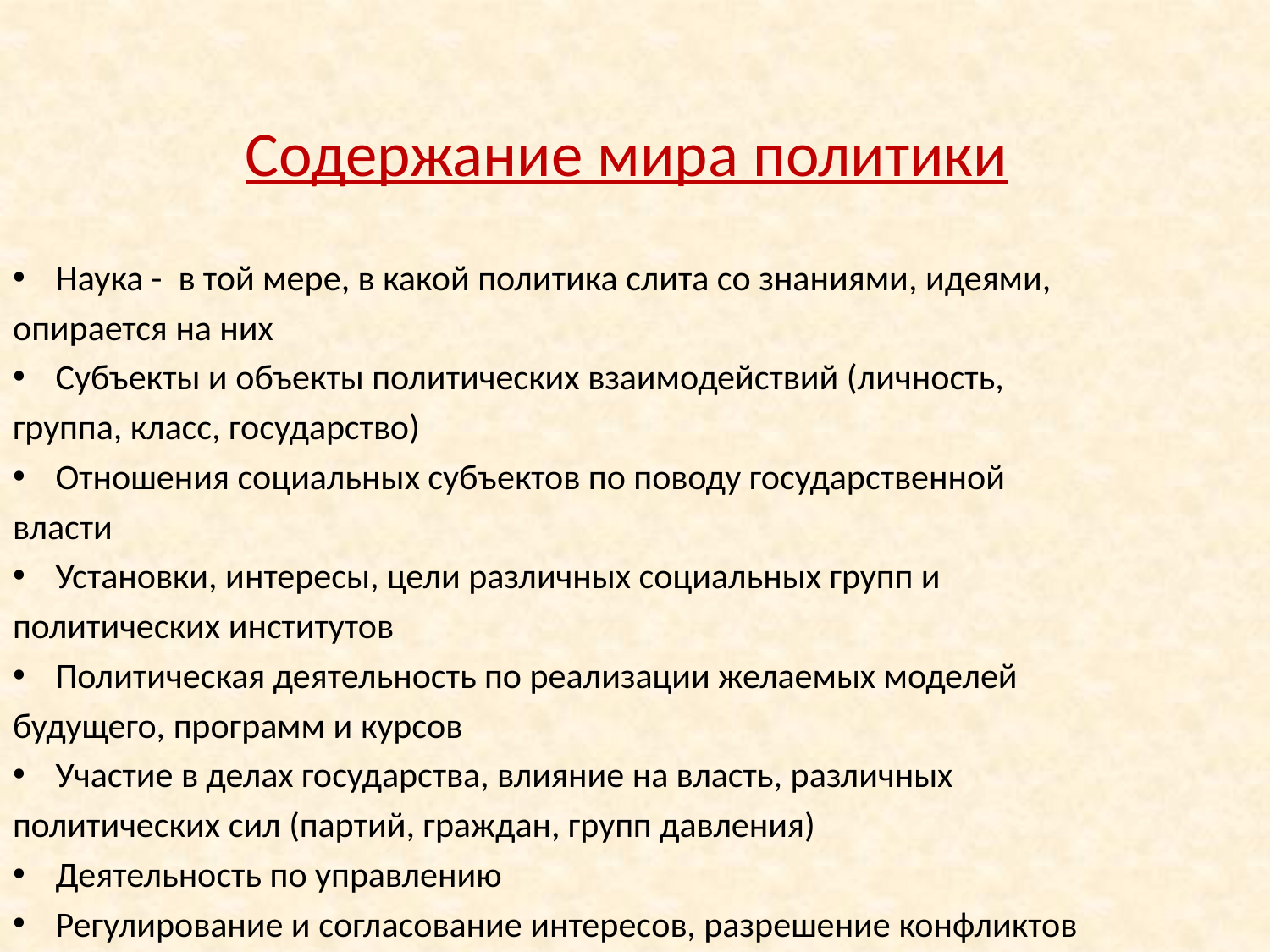

Наука -  в той мере, в какой политика слита со знаниями, идеями,
опирается на них
Субъекты и объекты политических взаимодействий (личность,
группа, класс, государство)
Отношения социальных субъектов по поводу государственной
власти
Установки, интересы, цели различных социальных групп и
политических институтов
Политическая деятельность по реализации желаемых моделей
будущего, программ и курсов
Участие в делах государства, влияние на власть, различных
политических сил (партий, граждан, групп давления)
Деятельность по управлению
Регулирование и согласование интересов, разрешение конфликтов
# Содержание мира политики